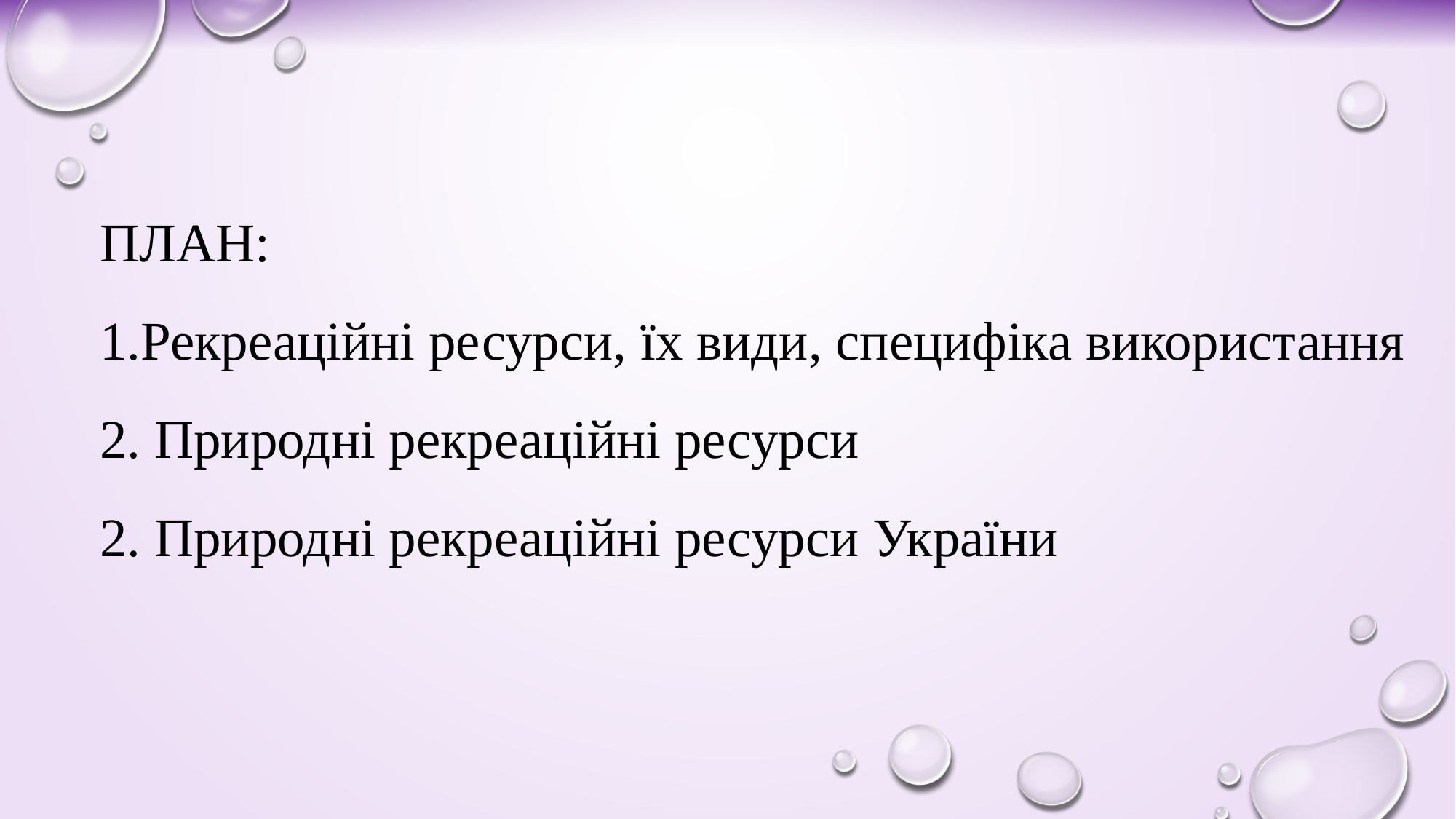

ПЛАН:
1.Рекреаційні ресурси, їх види, специфіка використання
2. Природні рекреаційні ресурси
2. Природні рекреаційні ресурси України